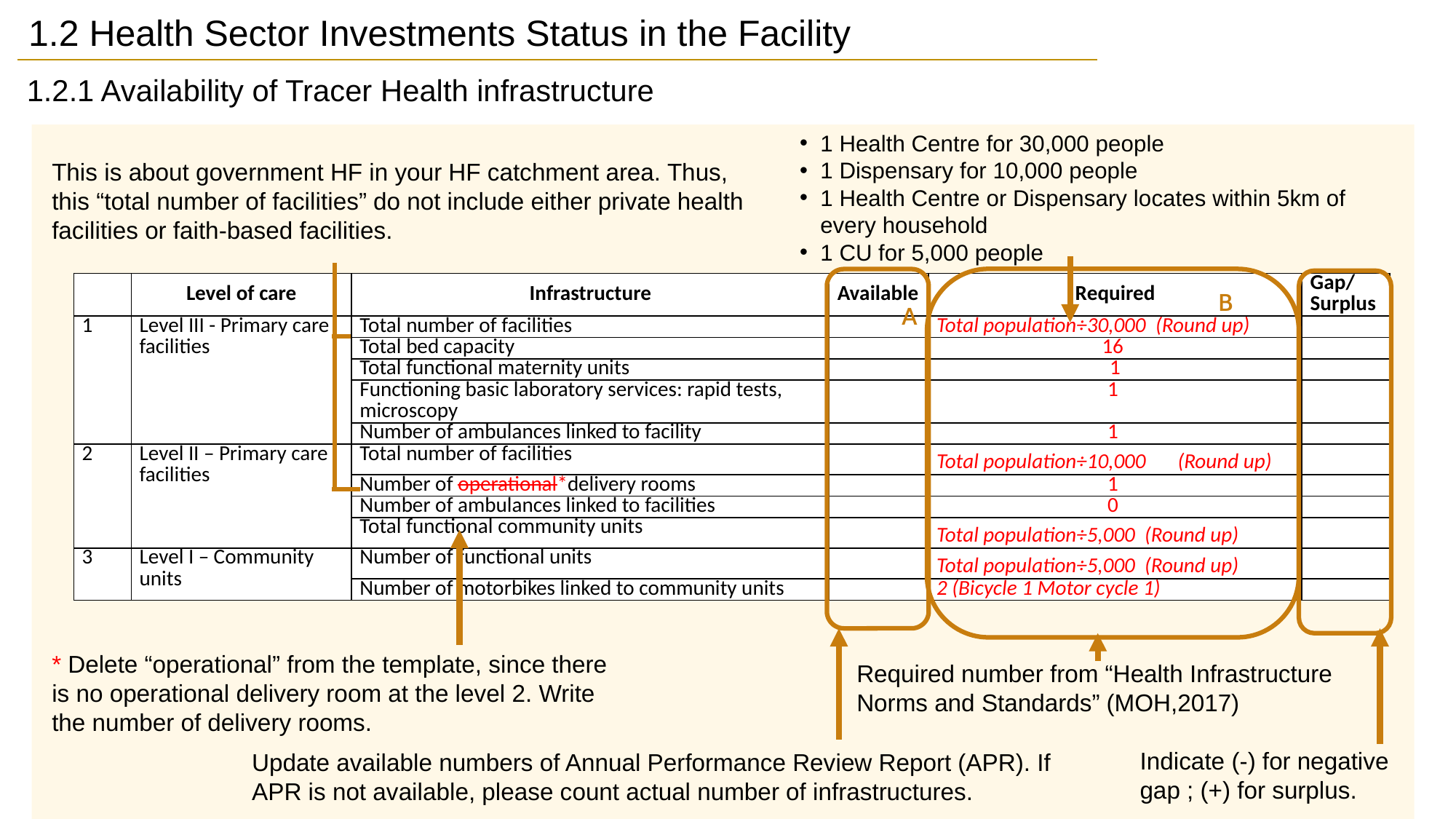

| 1.2 Health Sector Investments Status in the Facility |
| --- |
| 1.2.1 Availability of Tracer Health infrastructure |
| --- |
1 Health Centre for 30,000 people
1 Dispensary for 10,000 people
1 Health Centre or Dispensary locates within 5km of every household
1 CU for 5,000 people

This is about government HF in your HF catchment area. Thus, this “total number of facilities” do not include either private health facilities or faith-based facilities.

|  | Level of care | Infrastructure | Available | Required | Gap/ Surplus |
| --- | --- | --- | --- | --- | --- |
| 1 | Level III - Primary care facilities | Total number of facilities |  | Total population÷30,000  (Round up) |  |
|  |  | Total bed capacity |  | 16 |  |
|  |  | Total functional maternity units |  | 1 |  |
|  |  | Functioning basic laboratory services: rapid tests, microscopy |  | 1 |  |
|  |  | Number of ambulances linked to facility |  | 1 |  |
| 2 | Level II – Primary care facilities | Total number of facilities |  | Total population÷10,000　(Round up) |  |
|  |  | Number of operational\*delivery rooms |  | 1 |  |
|  |  | Number of ambulances linked to facilities |  | 0 |  |
|  |  | Total functional community units |  | Total population÷5,000 (Round up) |  |
| 3 | Level I – Community units | Number of functional units |  | Total population÷5,000 (Round up) |  |
|  |  | Number of motorbikes linked to community units |  | 2 (Bicycle 1 Motor cycle 1) |  |
B
A
* Delete “operational” from the template, since there is no operational delivery room at the level 2. Write the number of delivery rooms.
Required number from “Health Infrastructure Norms and Standards” (MOH,2017)
Indicate (-) for negative gap ; (+) for surplus.
Update available numbers of Annual Performance Review Report (APR). If APR is not available, please count actual number of infrastructures.